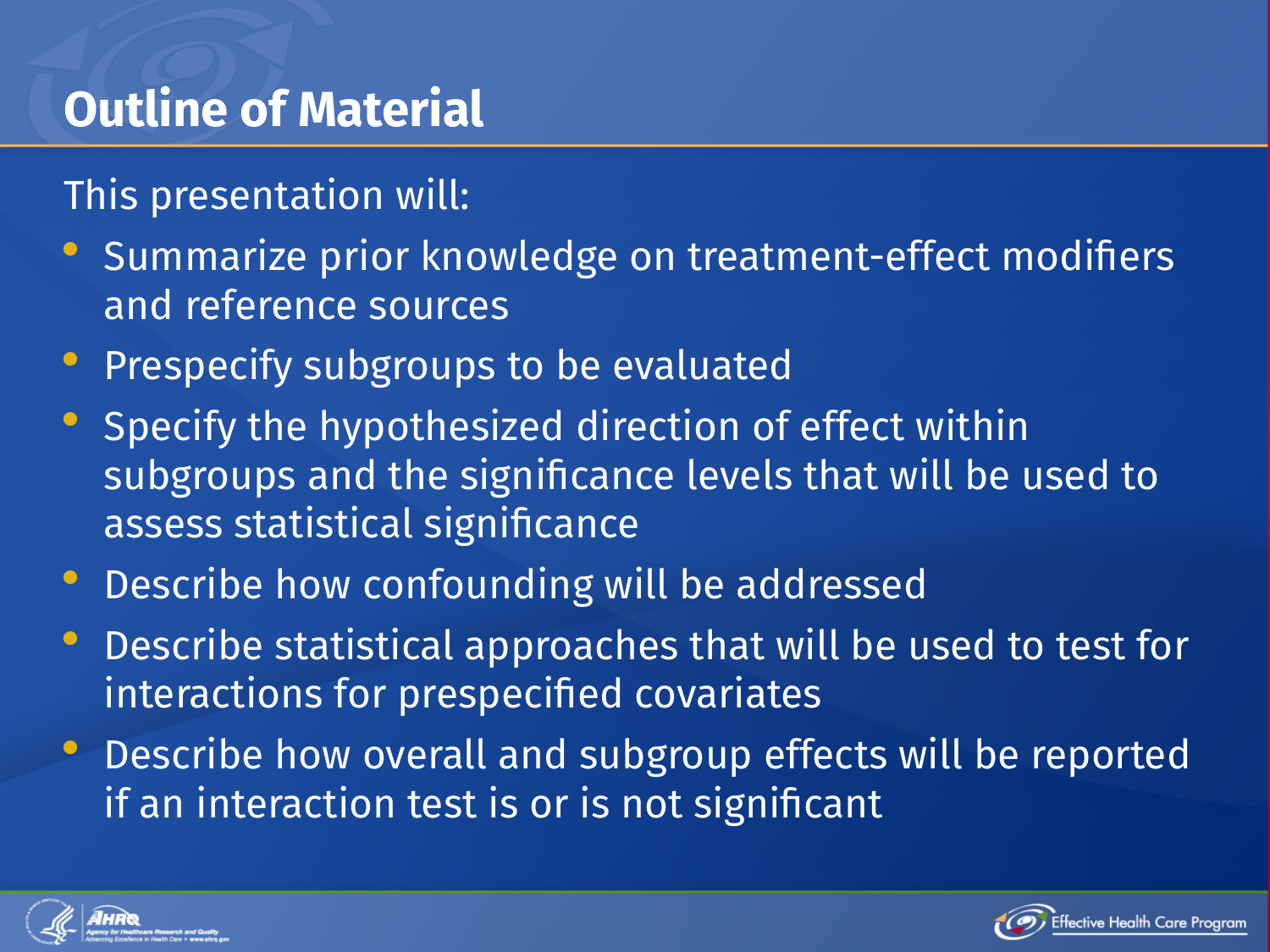

# Outline of Material
This presentation will:
Summarize prior knowledge on treatment-effect modifiers and reference sources
Prespecify subgroups to be evaluated
Specify the hypothesized direction of effect within subgroups and the significance levels that will be used to assess statistical significance
Describe how confounding will be addressed
Describe statistical approaches that will be used to test for interactions for prespecified covariates
Describe how overall and subgroup effects will be reported if an interaction test is or is not significant